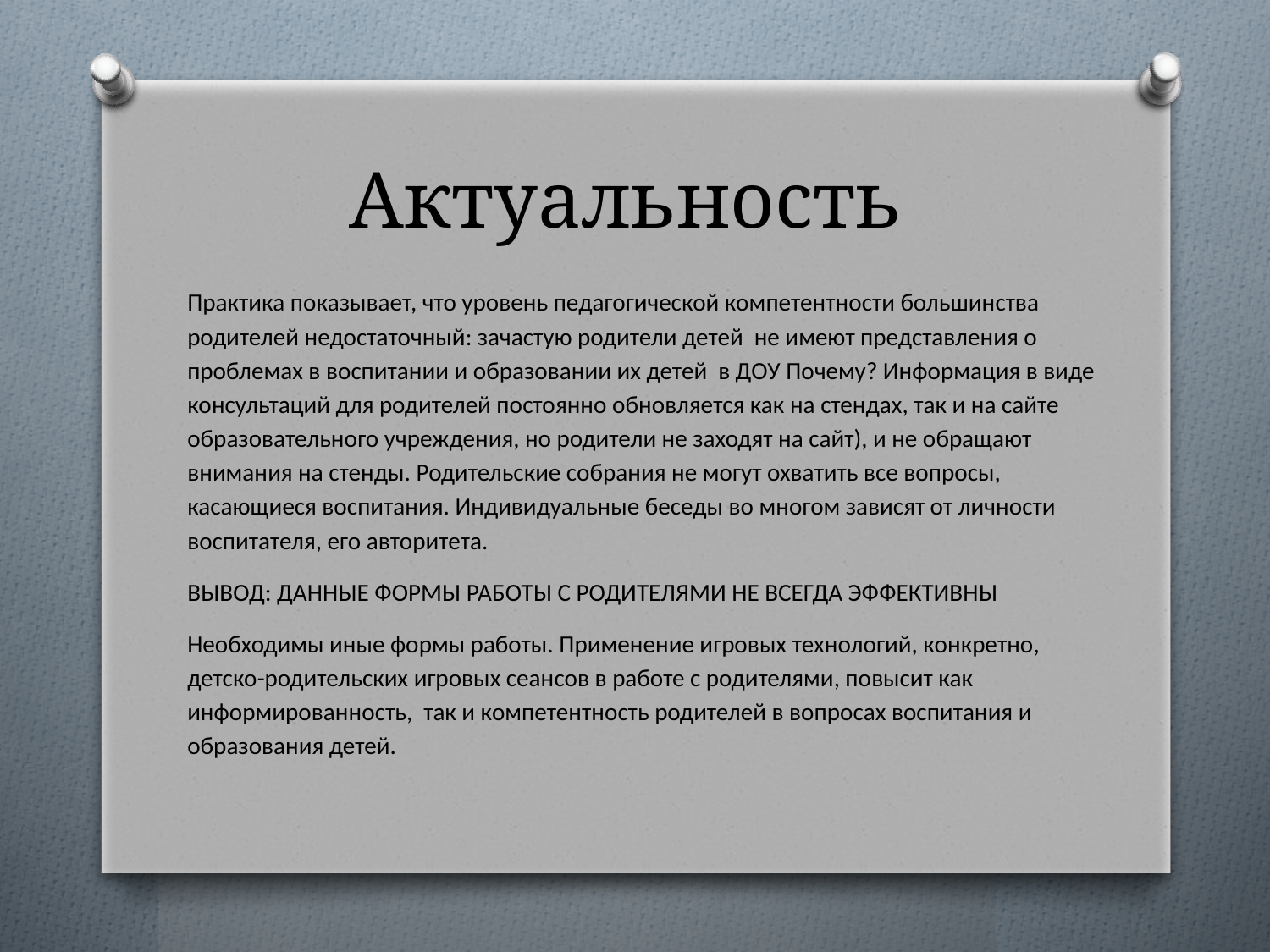

# Актуальность
Практика показывает, что уровень педагогической компетентности большинства родителей недостаточный: зачастую родители детей  не имеют представления о проблемах в воспитании и образовании их детей  в ДОУ Почему? Информация в виде консультаций для родителей постоянно обновляется как на стендах, так и на сайте образовательного учреждения, но родители не заходят на сайт), и не обращают внимания на стенды. Родительские собрания не могут охватить все вопросы, касающиеся воспитания. Индивидуальные беседы во многом зависят от личности воспитателя, его авторитета.
ВЫВОД: ДАННЫЕ ФОРМЫ РАБОТЫ С РОДИТЕЛЯМИ НЕ ВСЕГДА ЭФФЕКТИВНЫ
Необходимы иные формы работы. Применение игровых технологий, конкретно, детско-родительских игровых сеансов в работе с родителями, повысит как информированность,  так и компетентность родителей в вопросах воспитания и образования детей.